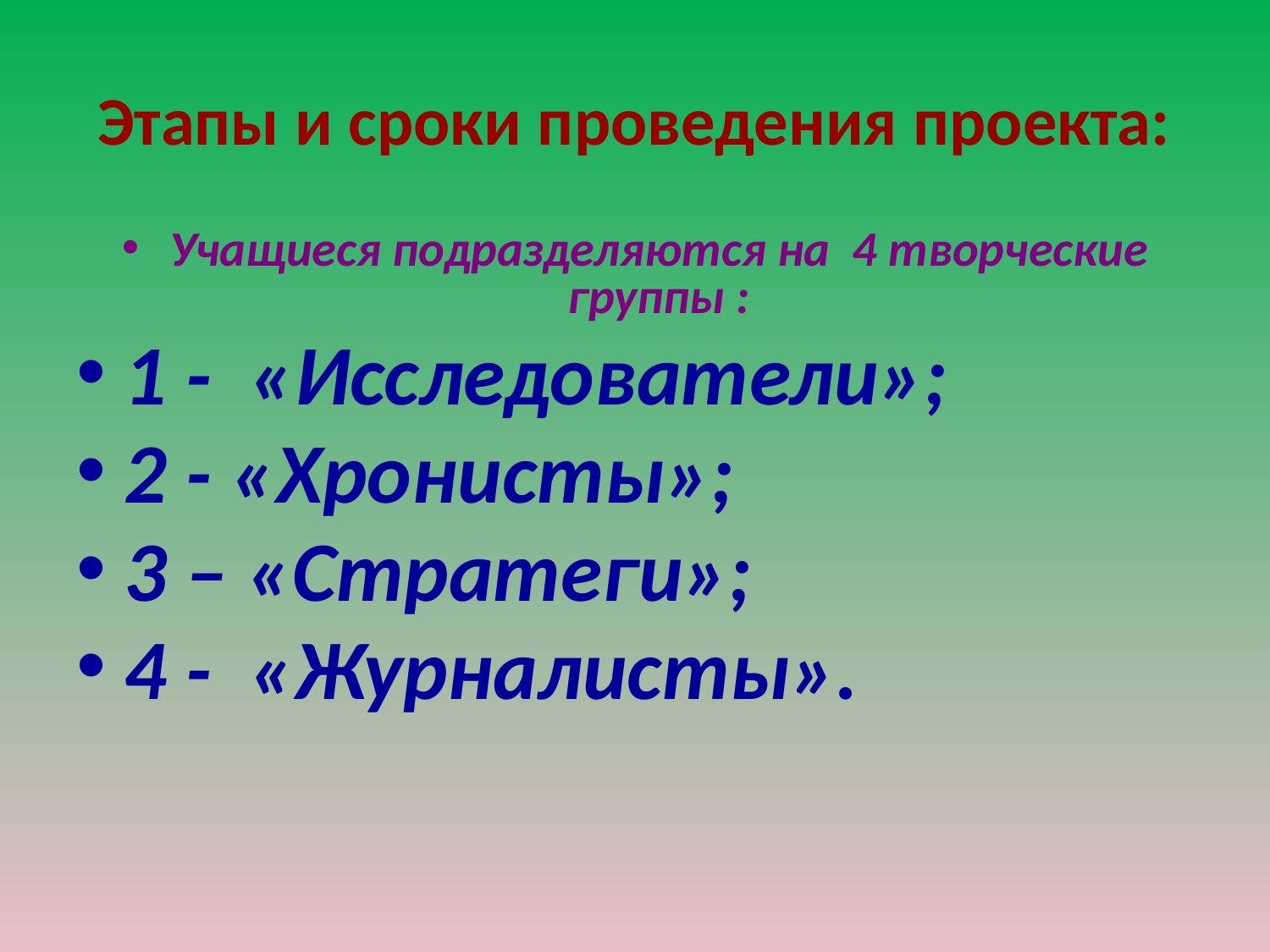

# Этапы и сроки проведения проекта:
Учащиеся подразделяются на  4 творческие группы :
1 -  «Исследователи»;
2 - «Хронисты»;
3 – «Стратеги»;
4 -  «Журналисты».